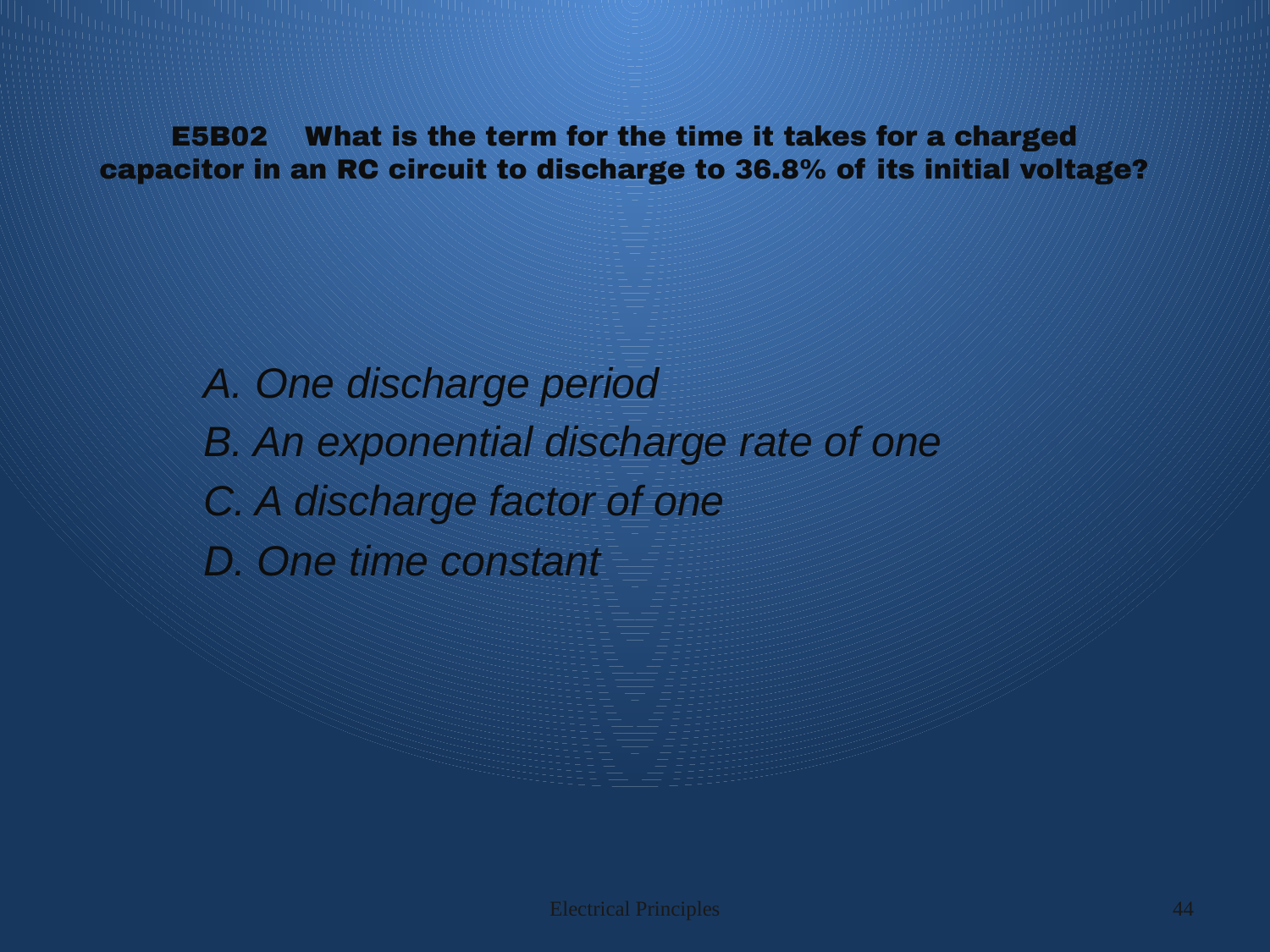

# E5B02    What is the term for the time it takes for a charged capacitor in an RC circuit to discharge to 36.8% of its initial voltage?
A. One discharge period
B. An exponential discharge rate of one
C. A discharge factor of one
D. One time constant
Electrical Principles
44